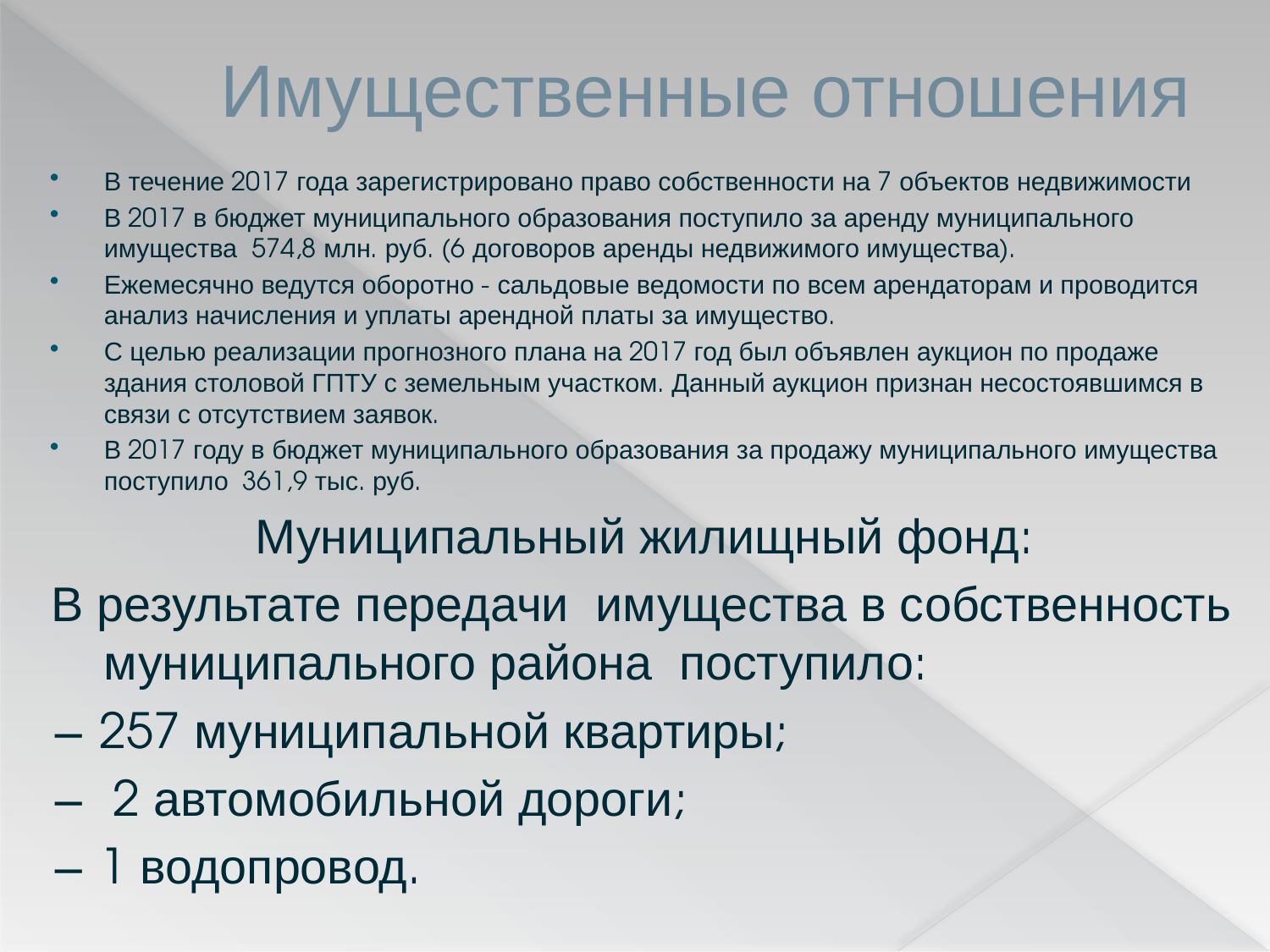

# Имущественные отношения
В течение 2017 года зарегистрировано право собственности на 7 объектов недвижимости
В 2017 в бюджет муниципального образования поступило за аренду муниципального имущества  574,8 млн. руб. (6 договоров аренды недвижимого имущества).
Ежемесячно ведутся оборотно - сальдовые ведомости по всем арендаторам и проводится анализ начисления и уплаты арендной платы за имущество.
С целью реализации прогнозного плана на 2017 год был объявлен аукцион по продаже здания столовой ГПТУ с земельным участком. Данный аукцион признан несостоявшимся в связи с отсутствием заявок.
В 2017 году в бюджет муниципального образования за продажу муниципального имущества поступило  361,9 тыс. руб.
Муниципальный жилищный фонд:
В результате передачи  имущества в собственность муниципального района  поступило:
− 257 муниципальной квартиры;
−  2 автомобильной дороги;
− 1 водопровод.